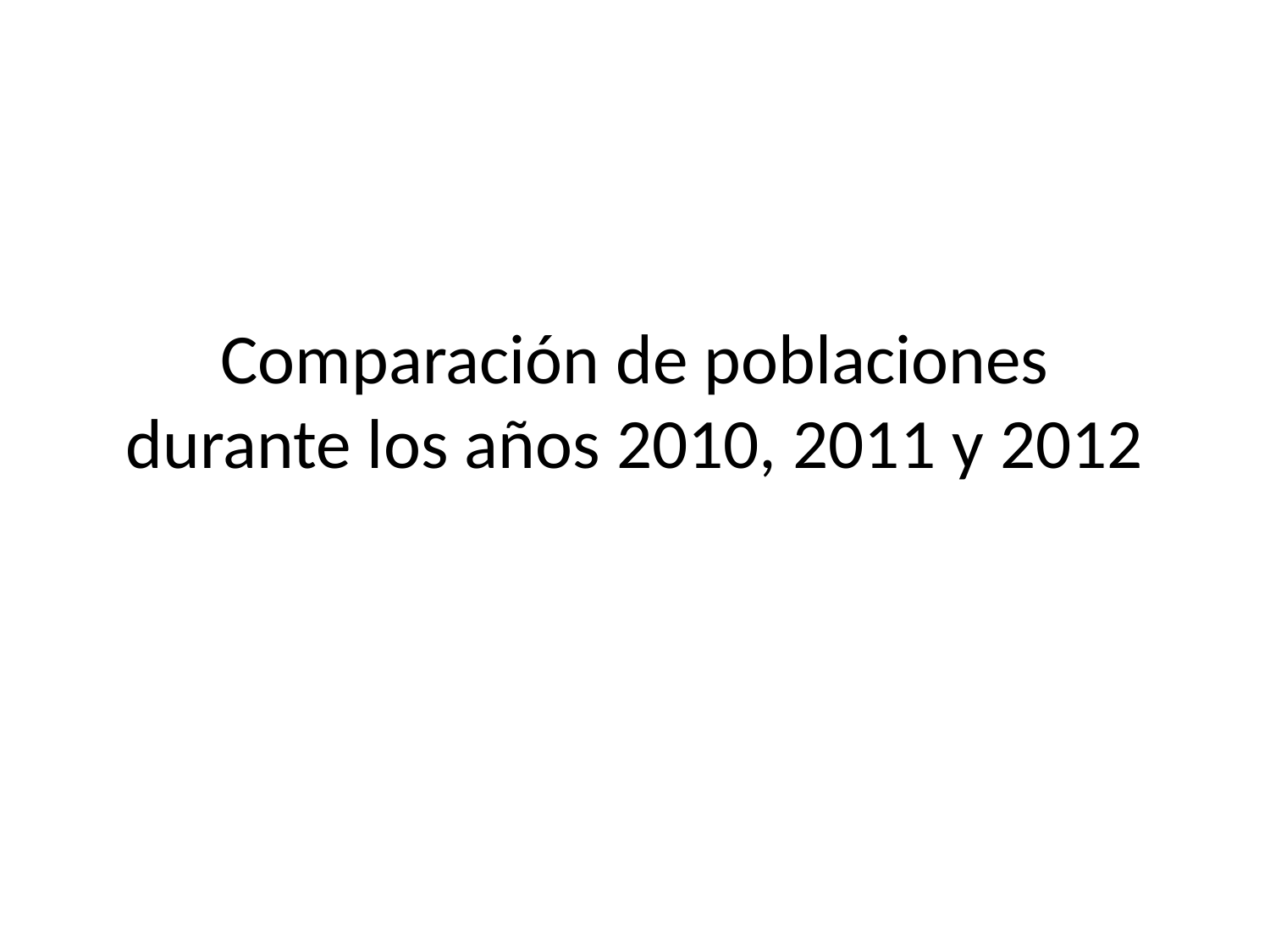

# Comparación de poblaciones durante los años 2010, 2011 y 2012